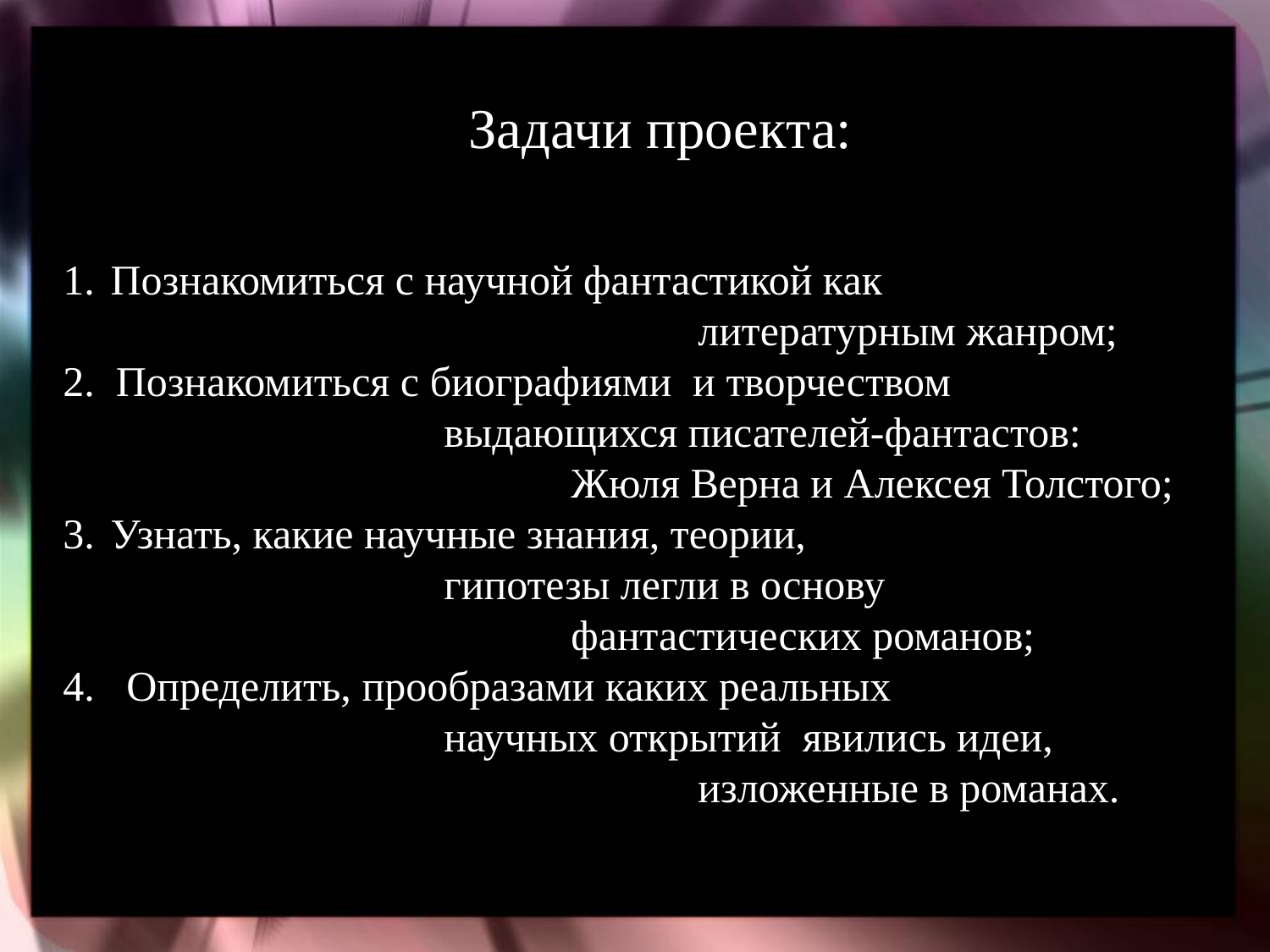

Задачи проекта:
Познакомиться с научной фантастикой как
					литературным жанром;
2.  Познакомиться с биографиями  и творчеством
			выдающихся писателей-фантастов:
				Жюля Верна и Алексея Толстого;
Узнать, какие научные знания, теории,
			гипотезы легли в основу
				фантастических романов;
Определить, прообразами каких реальных
			научных открытий  явились идеи,
					изложенные в романах.